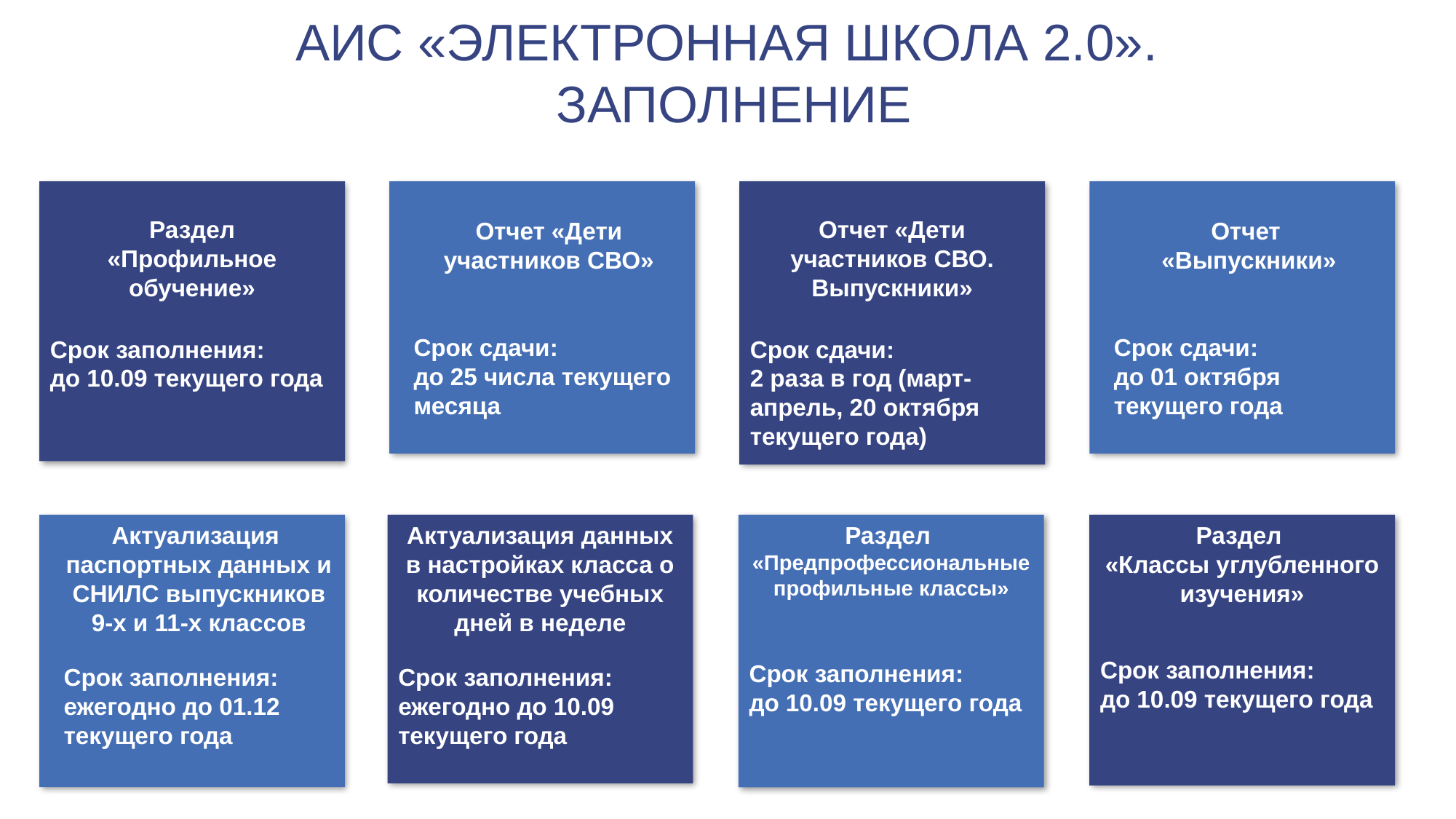

АИС «ЭЛЕКТРОННАЯ ШКОЛА 2.0».
ЗАПОЛНЕНИЕ

Отчет «Дети участников СВО»

Срок сдачи:
до 25 числа текущего месяца

Отчет
«Выпускники»

Срок сдачи:
до 01 октября текущего года

Раздел
«Профильное обучение»

Срок заполнения:
до 10.09 текущего года

Отчет «Дети участников СВО. Выпускники»

Срок сдачи:
2 раза в год (март-апрель, 20 октября текущего года)

Раздел
«Предпрофессиональные профильные классы»

Срок заполнения:
до 10.09 текущего года

Актуализация данных в настройках класса о количестве учебных дней в неделе

Срок заполнения: ежегодно до 10.09 текущего года

Раздел
«Классы углубленного изучения»

Срок заполнения:
до 10.09 текущего года

Актуализация  паспортных данных и СНИЛС выпускников 9-х и 11-х классов

Срок заполнения: ежегодно до 01.12 текущего года